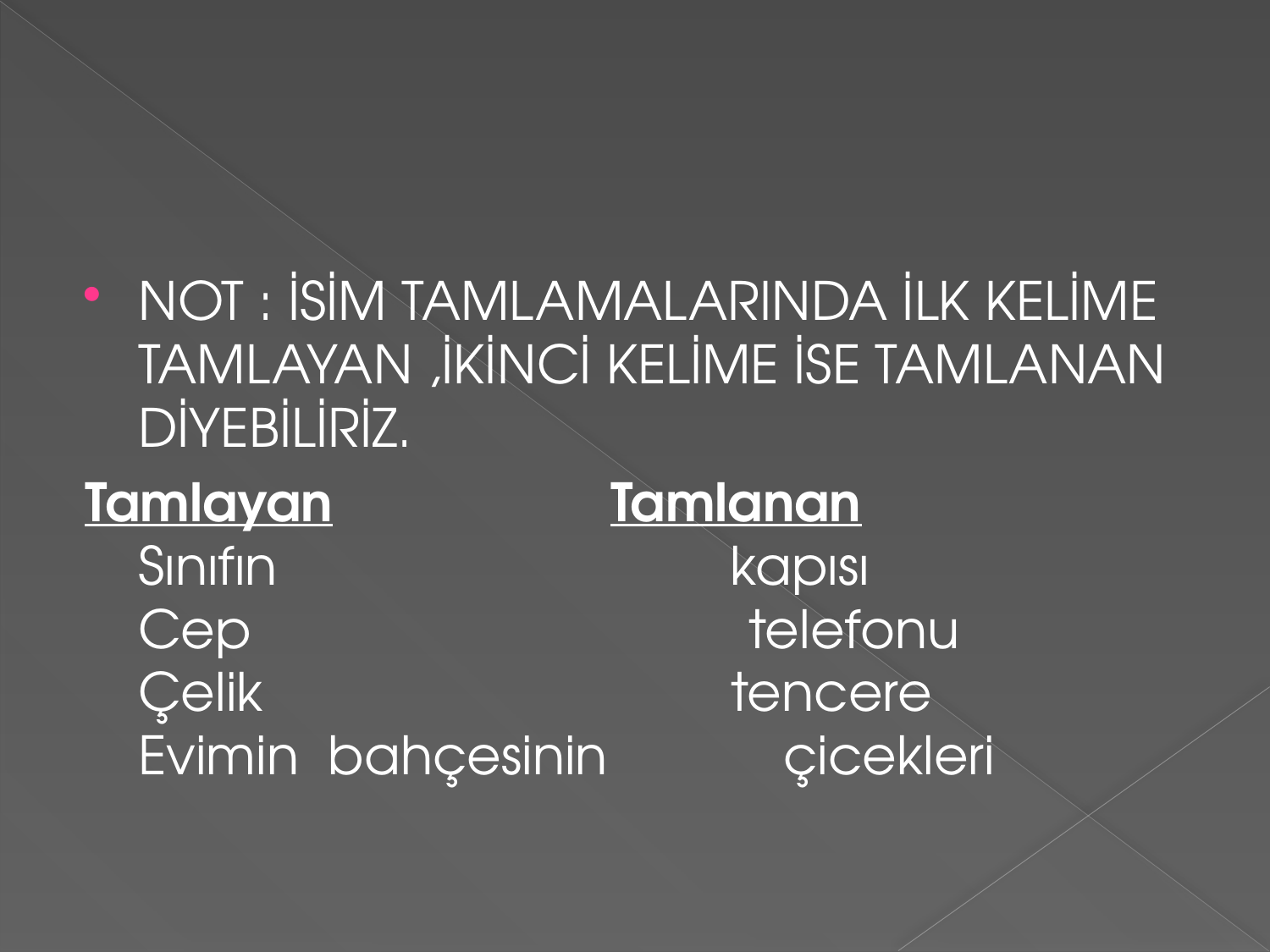

#
NOT : İSİM TAMLAMALARINDA İLK KELİME TAMLAYAN ,İKİNCİ KELİME İSE TAMLANAN DİYEBİLİRİZ.
Tamlayan                   Tamlanan
Sınıfın                               kapısı
Cep                                  telefonu
Çelik                                tencere
Evimin  bahçesinin            çicekleri